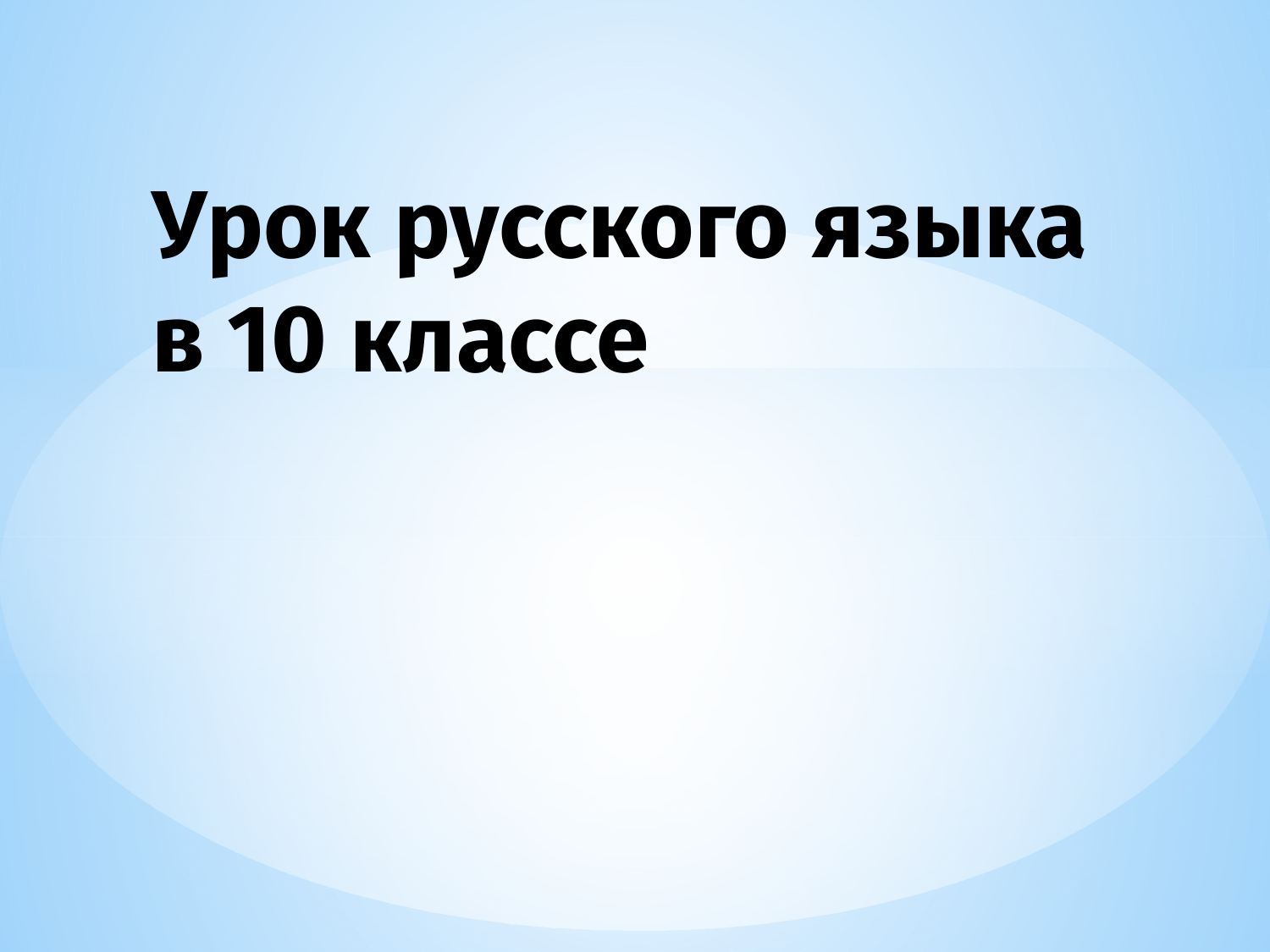

# Урок русского языка в 10 классе